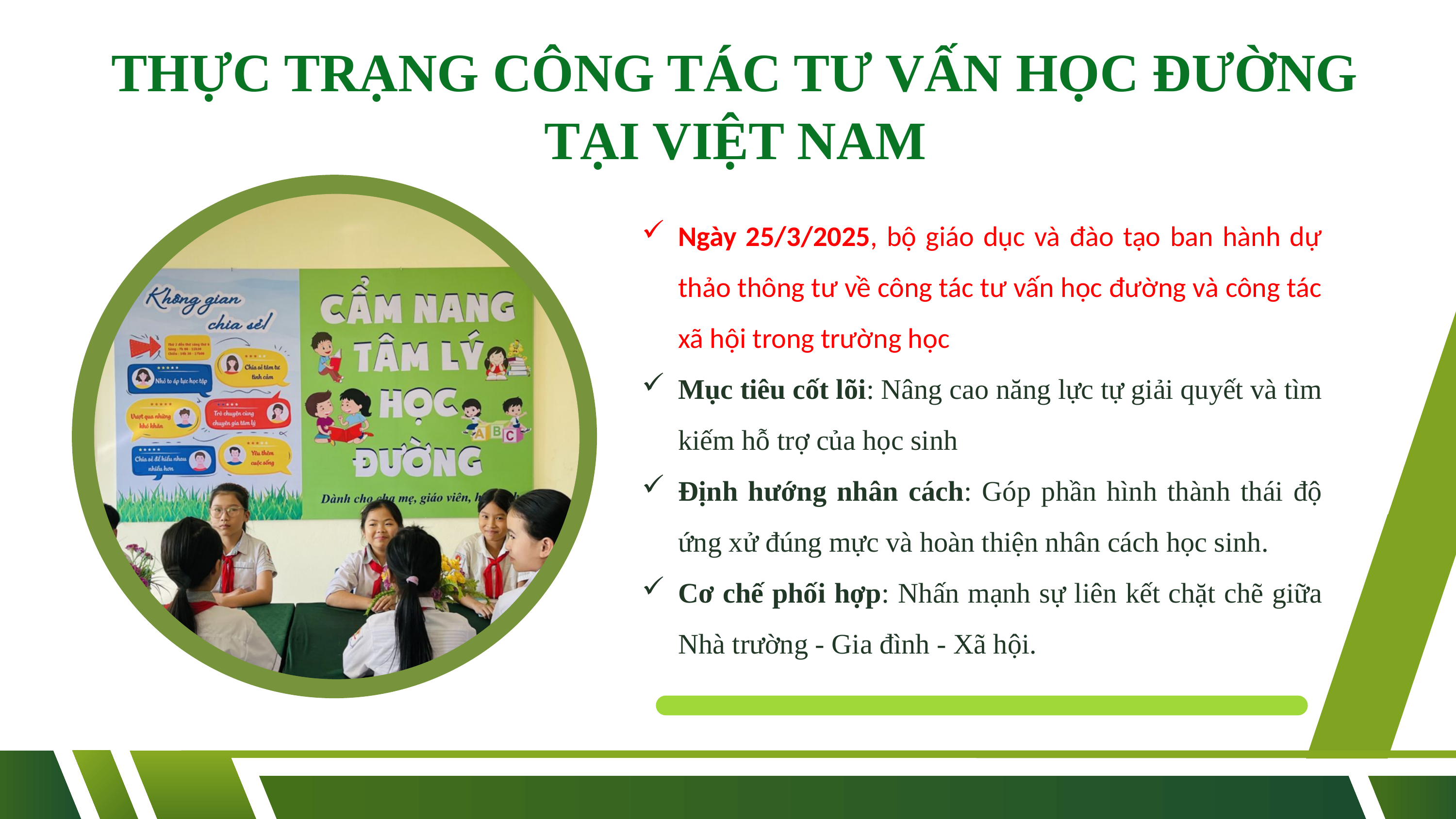

THỰC TRẠNG CÔNG TÁC TƯ VẤN HỌC ĐƯỜNG TẠI VIỆT NAM

Ngày 25/3/2025, bộ giáo dục và đào tạo ban hành dự thảo thông tư về công tác tư vấn học đường và công tác xã hội trong trường học
Mục tiêu cốt lõi: Nâng cao năng lực tự giải quyết và tìm kiếm hỗ trợ của học sinh
Định hướng nhân cách: Góp phần hình thành thái độ ứng xử đúng mực và hoàn thiện nhân cách học sinh.
Cơ chế phối hợp: Nhấn mạnh sự liên kết chặt chẽ giữa Nhà trường - Gia đình - Xã hội.